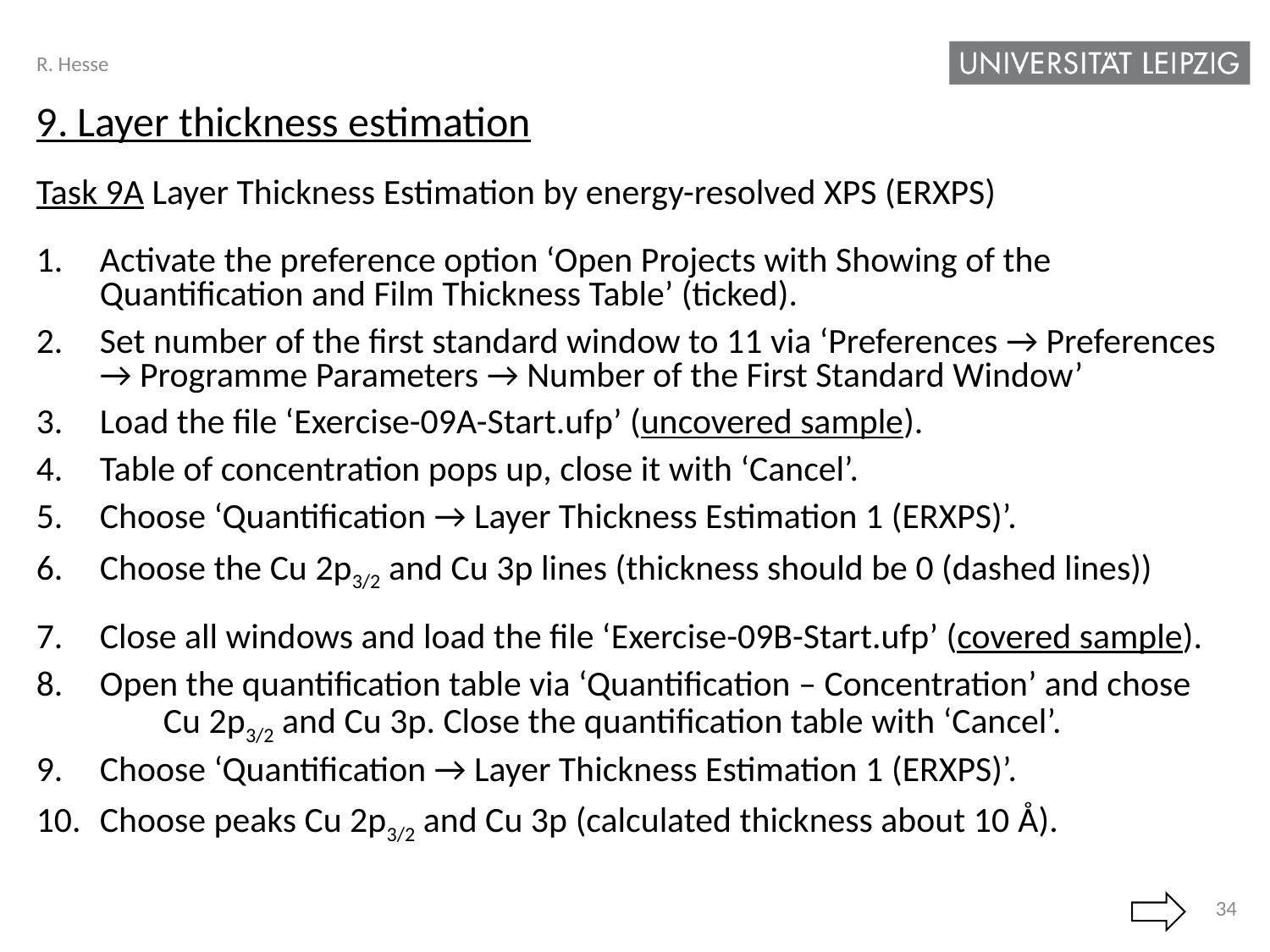

R. Hesse
9. Layer thickness estimation
Task 9A Layer Thickness Estimation by energy-resolved XPS (ERXPS)

Activate the preference option ‘Open Projects with Showing of the Quantification and Film Thickness Table’ (ticked).

Set number of the first standard window to 11 via ‘Preferences → Preferences → Programme Parameters → Number of the First Standard Window’

Load the file ‘Exercise-09A-Start.ufp’ (uncovered sample).

Table of concentration pops up, close it with ‘Cancel’.

Choose ‘Quantification → Layer Thickness Estimation 1 (ERXPS)’.

Choose the Cu 2p3/2 and Cu 3p lines (thickness should be 0 (dashed lines))

Close all windows and load the file ‘Exercise-09B-Start.ufp’ (covered sample).

Open the quantification table via ‘Quantification – Concentration’ and chose
	Cu 2p3/2 and Cu 3p. Close the quantification table with ‘Cancel’.

Choose ‘Quantification → Layer Thickness Estimation 1 (ERXPS)’.

Choose peaks Cu 2p3/2 and Cu 3p (calculated thickness about 10 Å).

34